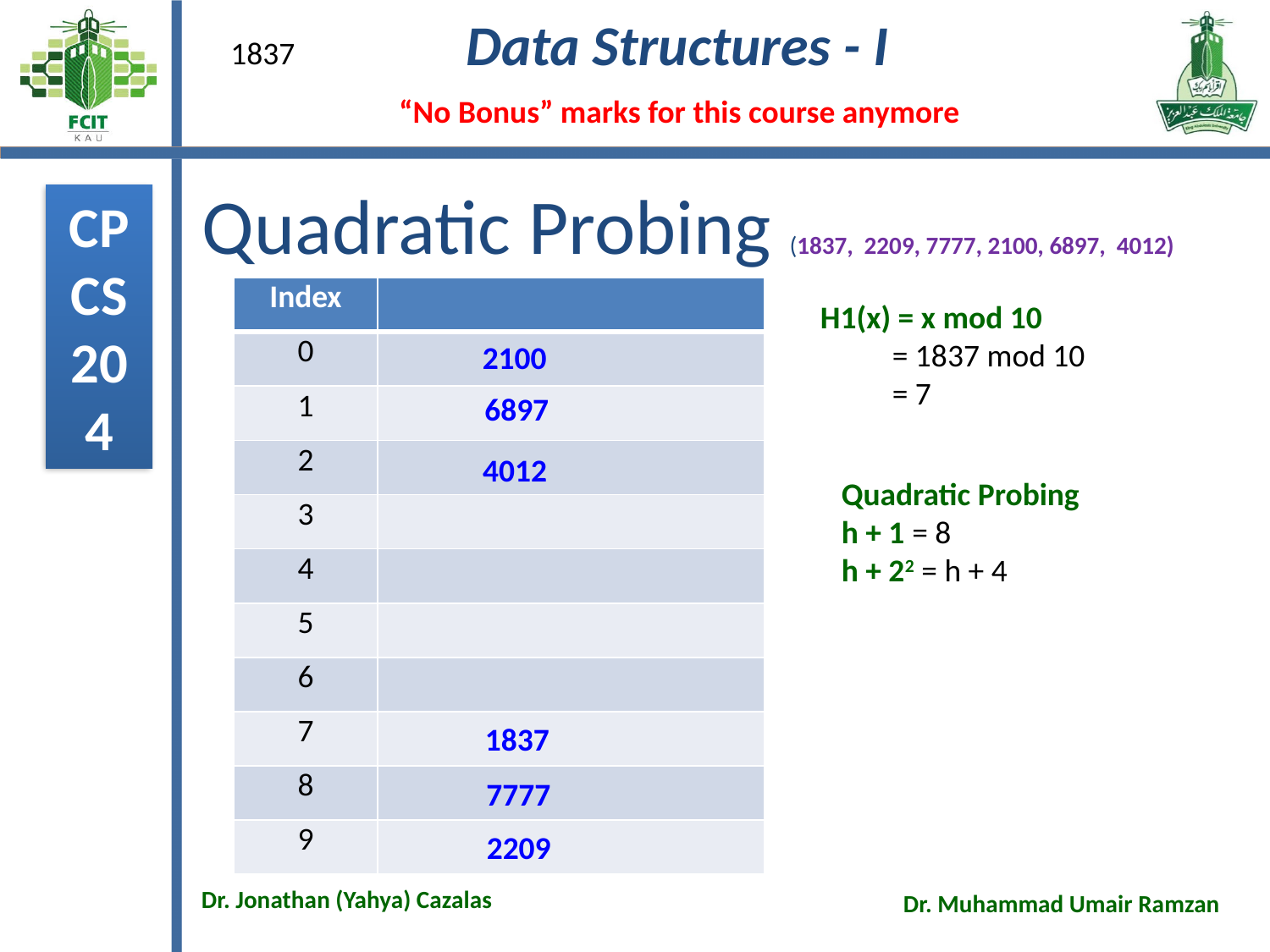

1837
# Quadratic Probing (1837,  2209, 7777, 2100, 6897,  4012)
| Index |  |
| --- | --- |
| 0 |  |
| 1 |  |
| 2 |  |
| 3 |  |
| 4 |  |
| 5 |  |
| 6 |  |
| 7 |  |
| 8 |  |
| 9 |  |
H1(x) = x mod 10
          = 1837 mod 10
          = 7
2100
6897
4012
Quadratic Probing
h + 1 = 8
h + 22 = h + 4
1837
7777
2209